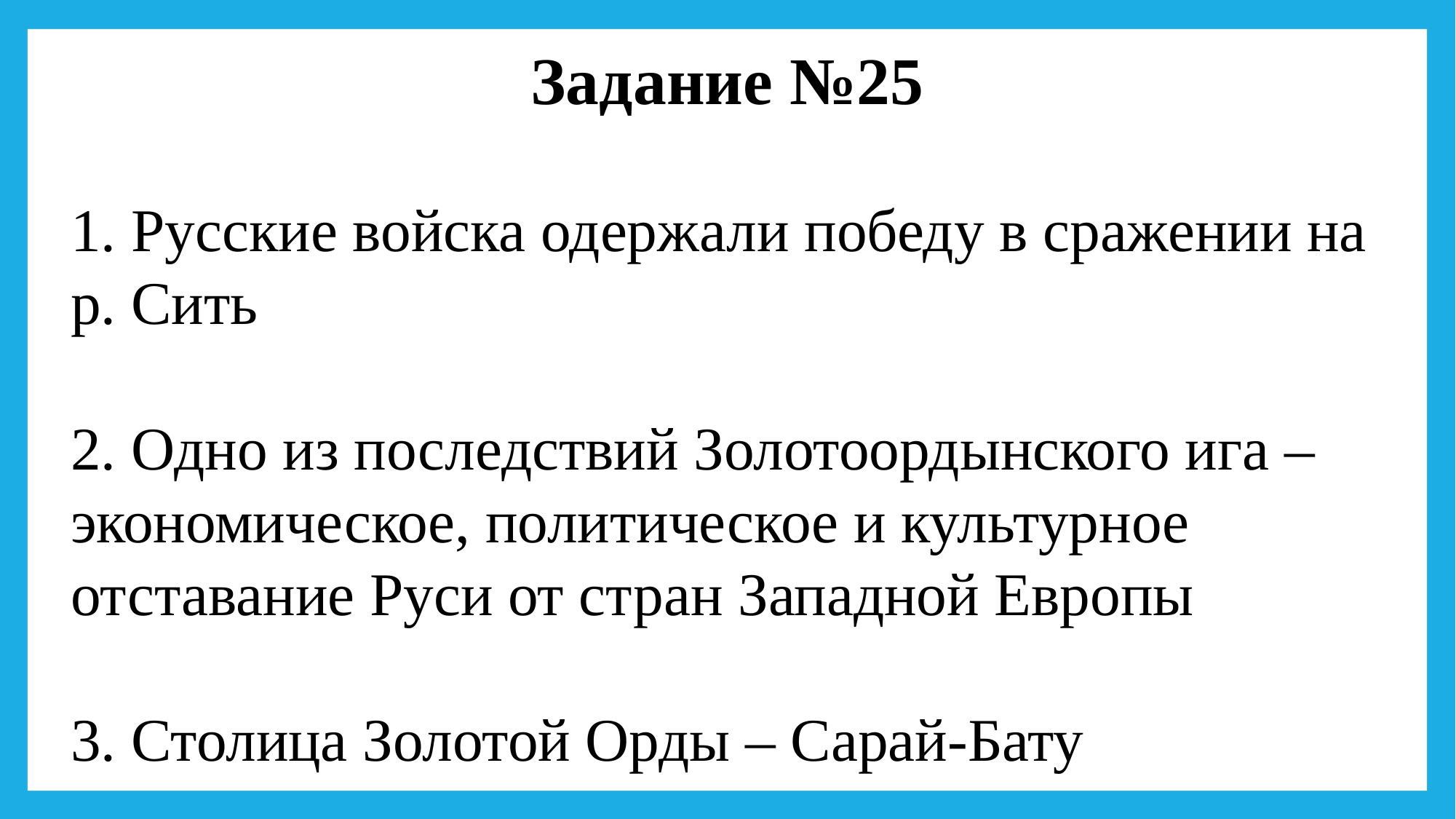

Задание №25

1. Русские войска одержали победу в сражении на р. Сить

2. Одно из последствий Золотоордынского ига – экономическое, политическое и культурное отставание Руси от стран Западной Европы

3. Столица Золотой Орды – Сарай-Бату